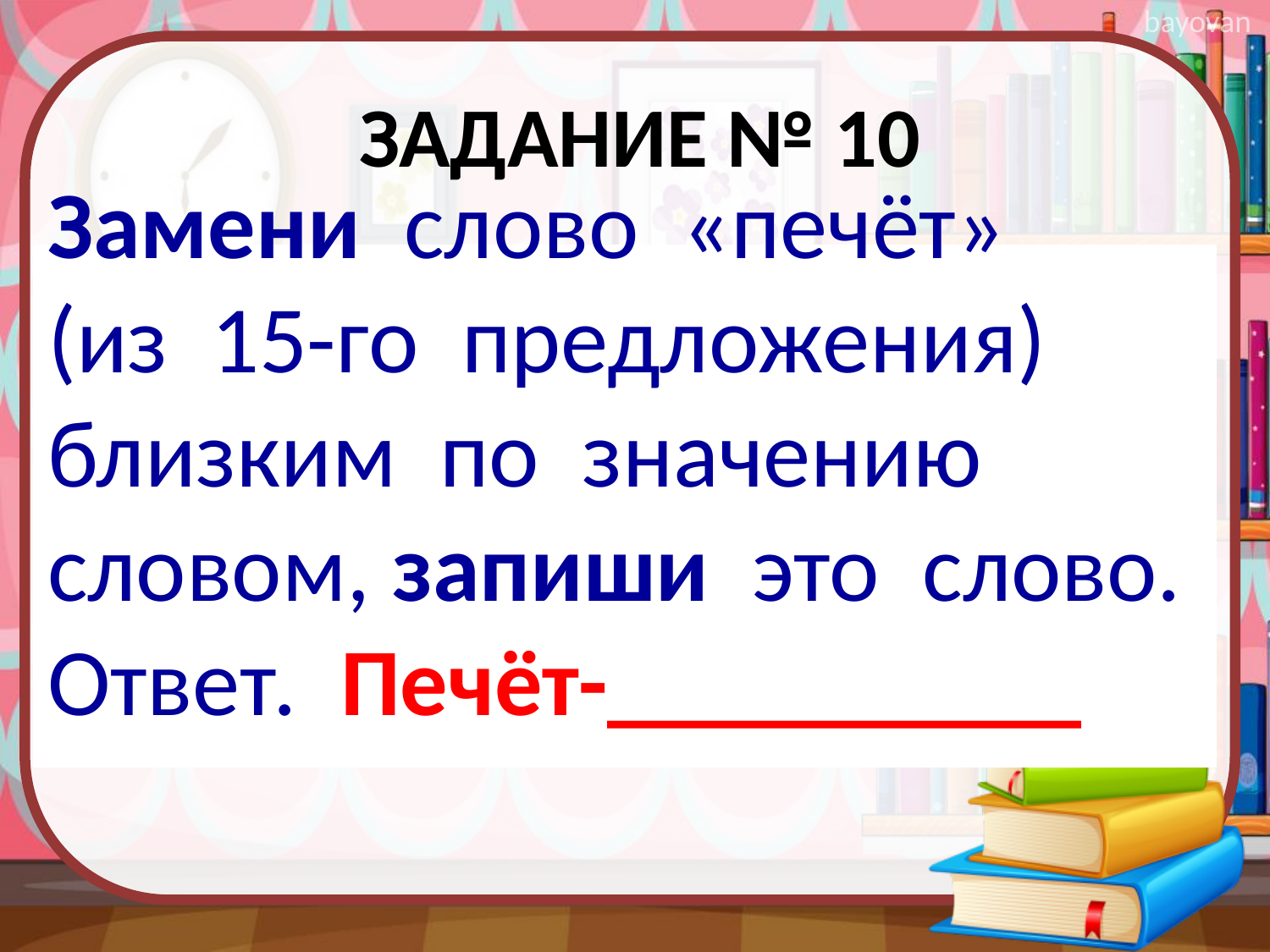

# Задание № 10
Замени  слово  «печёт»
(из  15-го  предложения) близким  по  значению словом, запиши  это  слово.
Ответ.  Печёт-__________